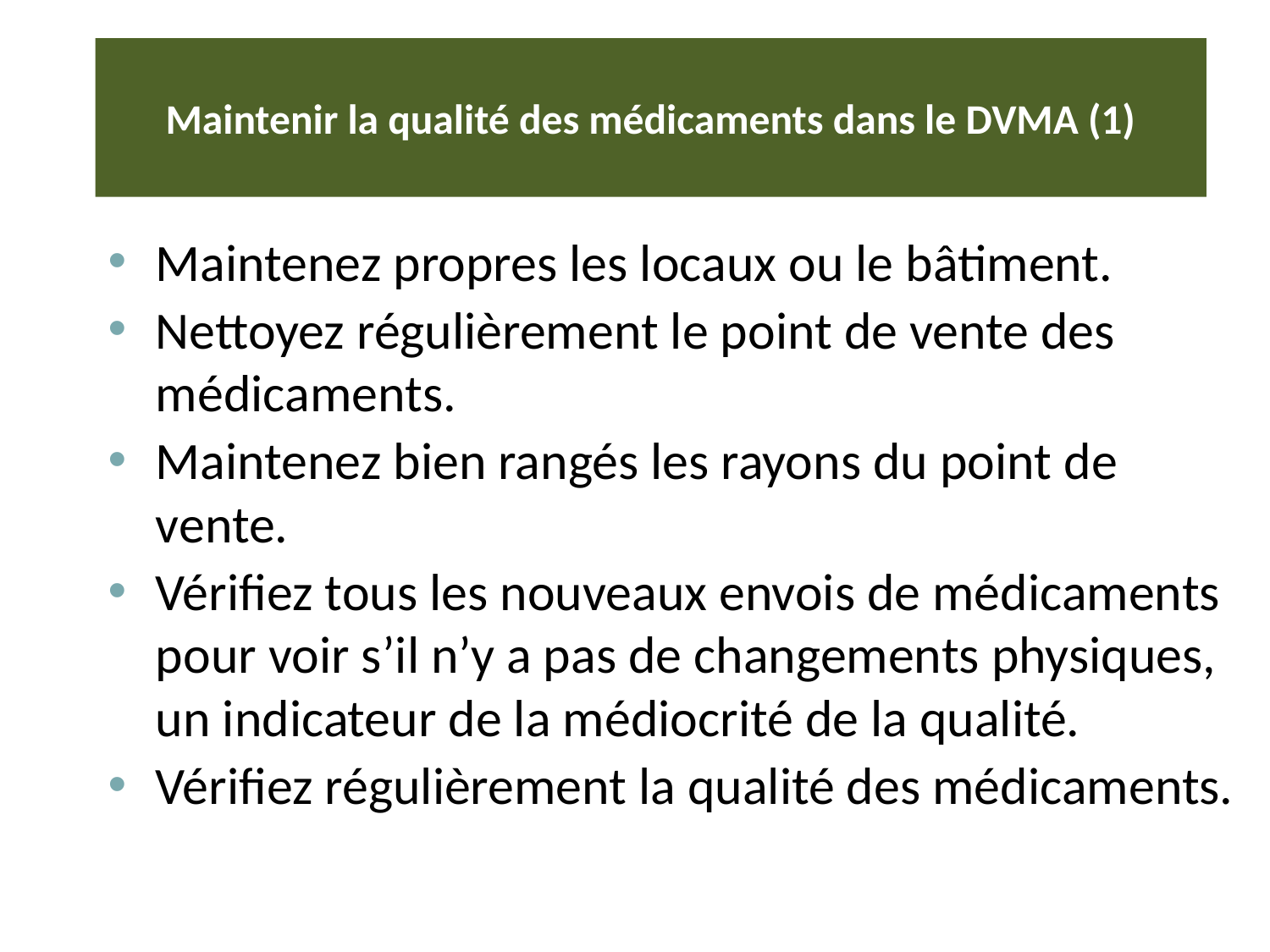

# Maintenir la qualité des médicaments dans le DVMA (1)
Maintenez propres les locaux ou le bâtiment.
Nettoyez régulièrement le point de vente des médicaments.
Maintenez bien rangés les rayons du point de vente.
Vérifiez tous les nouveaux envois de médicaments pour voir s’il n’y a pas de changements physiques, un indicateur de la médiocrité de la qualité.
Vérifiez régulièrement la qualité des médicaments.